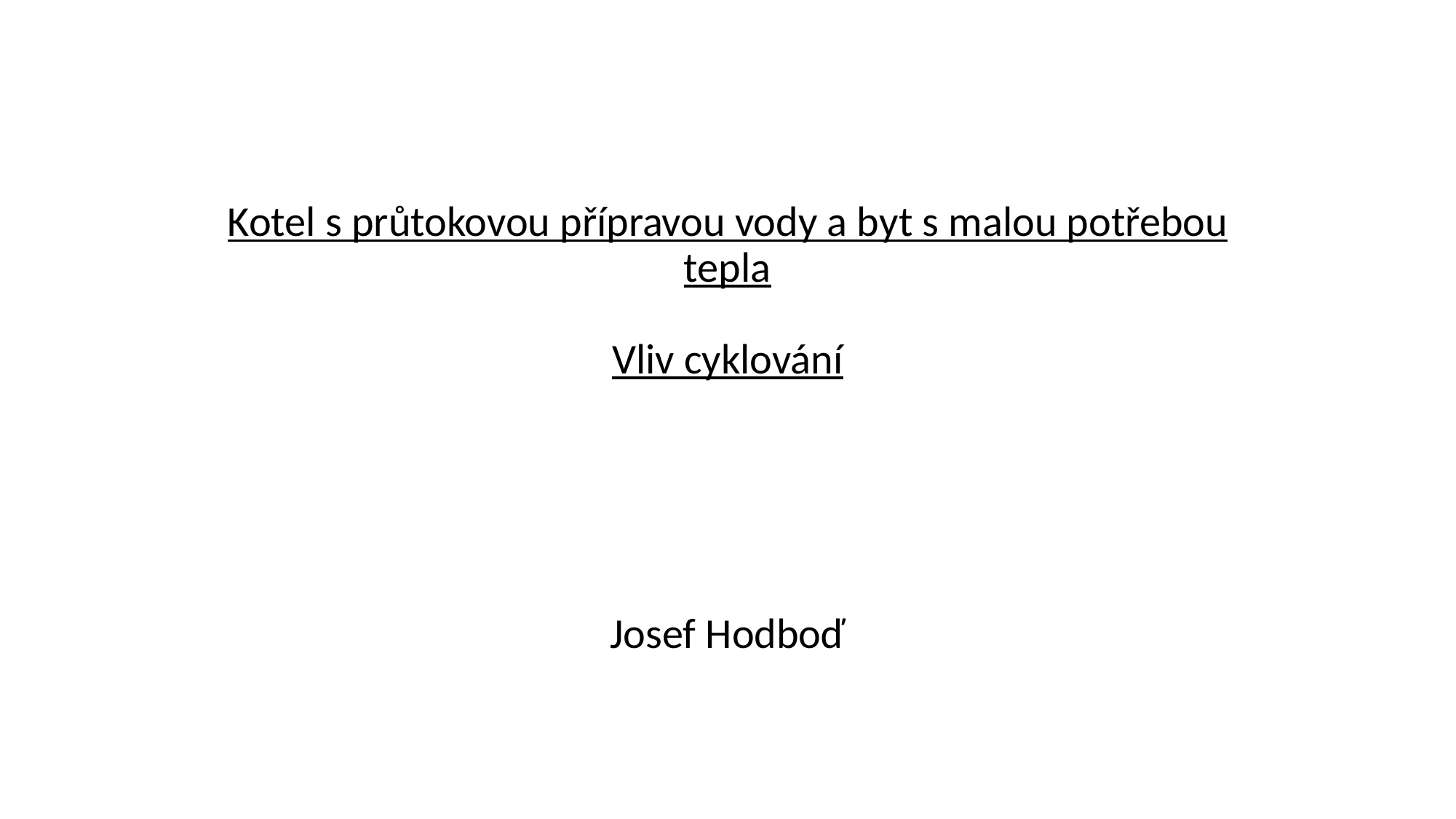

# Kotel s průtokovou přípravou vody a byt s malou potřebou tepla Vliv cyklování Josef Hodboď